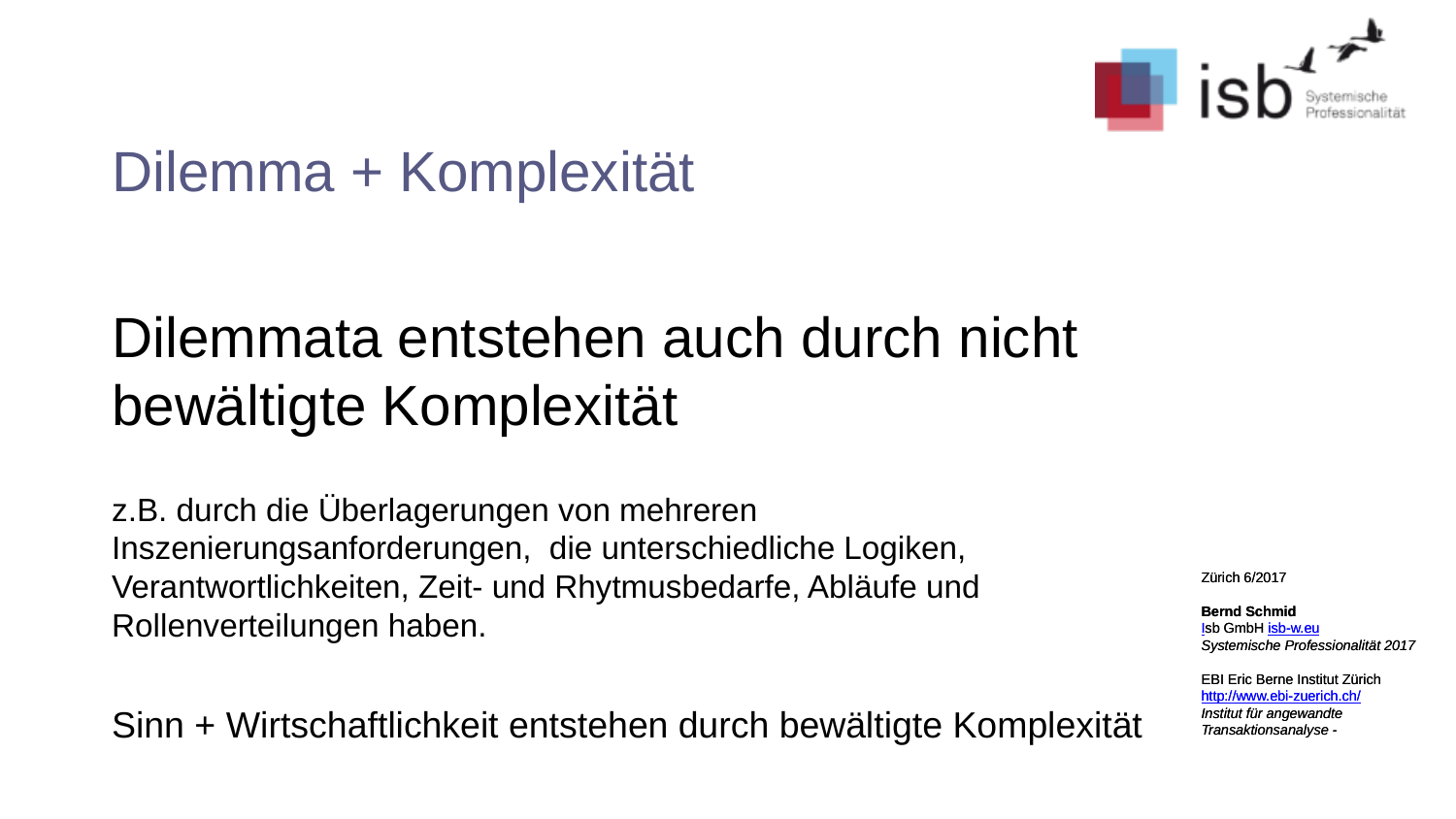

# Dilemma + Komplexität

Dilemmata entstehen auch durch nicht bewältigte Komplexität

z.B. durch die Überlagerungen von mehreren Inszenierungsanforderungen,  die unterschiedliche Logiken, Verantwortlichkeiten, Zeit- und Rhytmusbedarfe, Abläufe und Rollenverteilungen haben.

Sinn + Wirtschaftlichkeit entstehen durch bewältigte Komplexität

Zürich 6/2017
Bernd Schmid
Isb GmbH isb-w.eu
Systemische Professionalität 2017

EBI Eric Berne Institut Zürich
http://www.ebi-zuerich.ch/
Institut für angewandte Transaktionsanalyse -